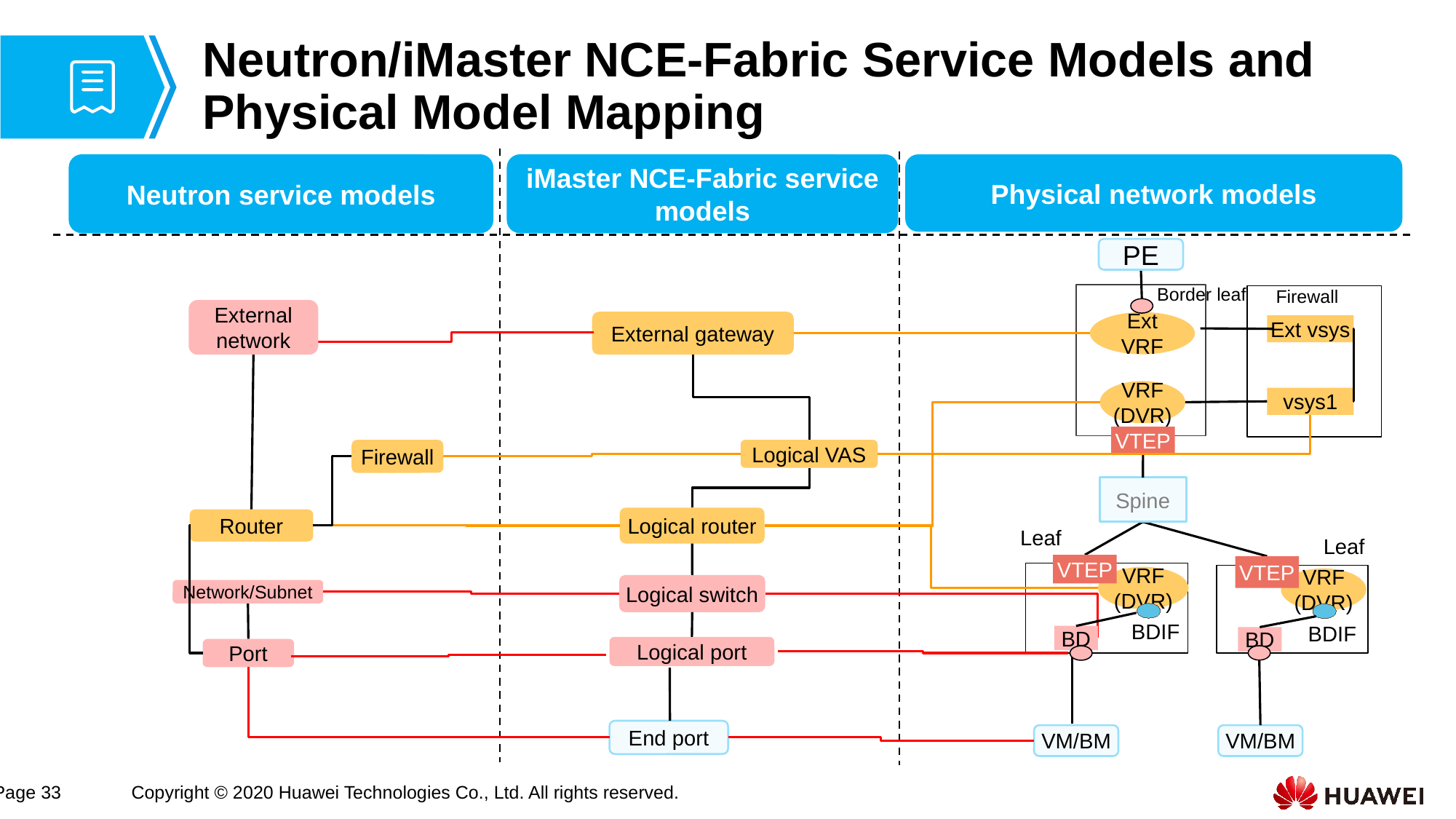

# Neutron/iMaster NCE-Fabric Service Models and Physical Model Mapping
Neutron service models
iMaster NCE-Fabric service models
Physical network models
PE
Border leaf
Firewall

External network
External gateway

Ext VRF

Ext vsys
VRF
(DVR)
vsys1
VTEP
Firewall
Logical VAS
Spine
Logical router
Router
Leaf
Leaf
VTEP
VTEP

VRF
(DVR)
VRF
(DVR)
Logical switch
Network/Subnet

BDIF
BDIF
BD
BD
Logical port
Port

End port
VM/BM
VM/BM